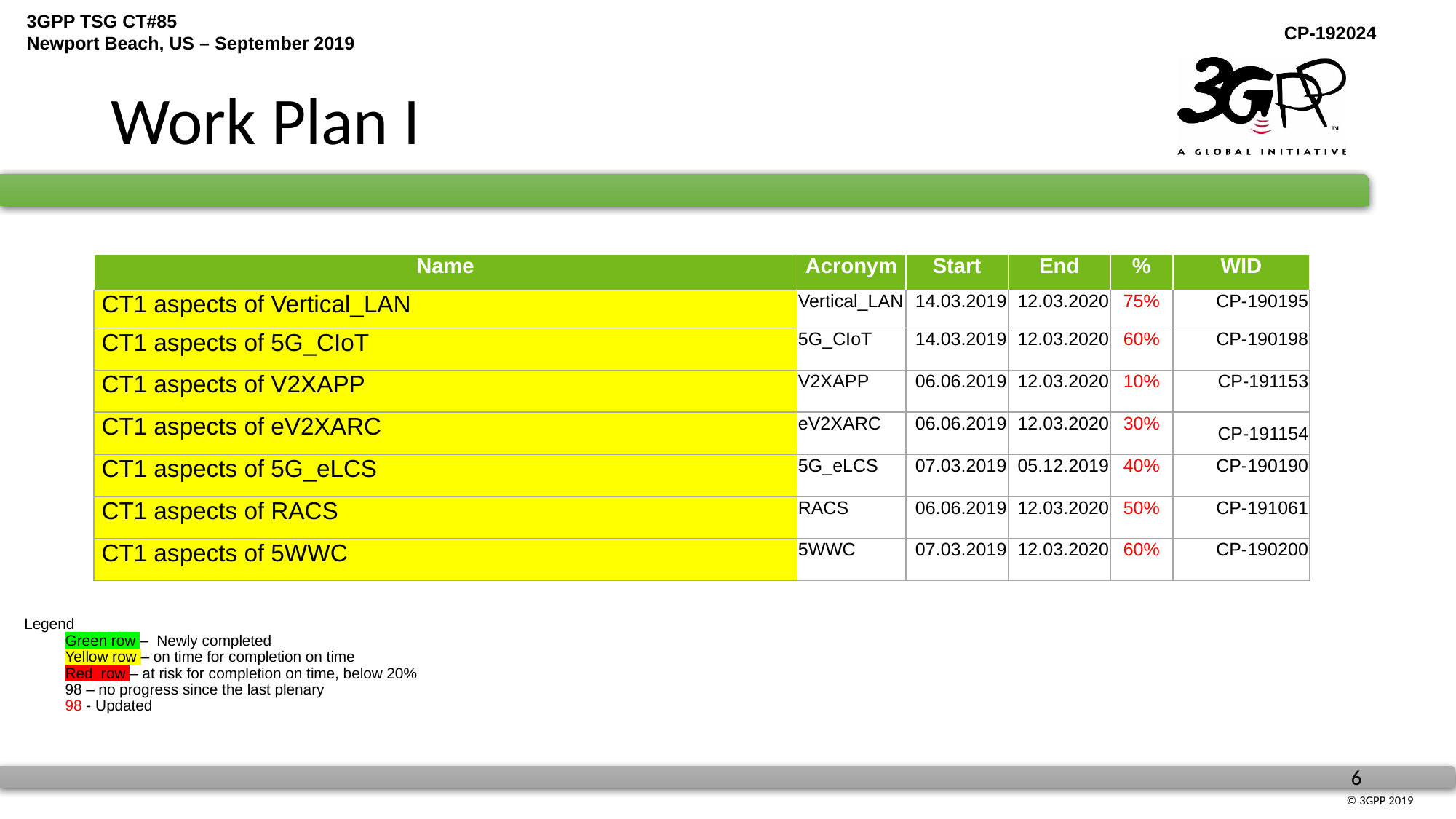

# Work Plan I
| Name | Acronym | Start | End | % | WID |
| --- | --- | --- | --- | --- | --- |
| CT1 aspects of Vertical\_LAN | Vertical\_LAN | 14.03.2019 | 12.03.2020 | 75% | CP-190195 |
| CT1 aspects of 5G\_CIoT | 5G\_CIoT | 14.03.2019 | 12.03.2020 | 60% | CP-190198 |
| CT1 aspects of V2XAPP | V2XAPP | 06.06.2019 | 12.03.2020 | 10% | CP-191153 |
| CT1 aspects of eV2XARC | eV2XARC | 06.06.2019 | 12.03.2020 | 30% | CP-191154 |
| CT1 aspects of 5G\_eLCS | 5G\_eLCS | 07.03.2019 | 05.12.2019 | 40% | CP-190190 |
| CT1 aspects of RACS | RACS | 06.06.2019 | 12.03.2020 | 50% | CP-191061 |
| CT1 aspects of 5WWC | 5WWC | 07.03.2019 | 12.03.2020 | 60% | CP-190200 |
Legend
Green row –  Newly completed
	Yellow row – on time for completion on time
Red  row – at risk for completion on time, below 20%
	98 – no progress since the last plenary
	98 - Updated